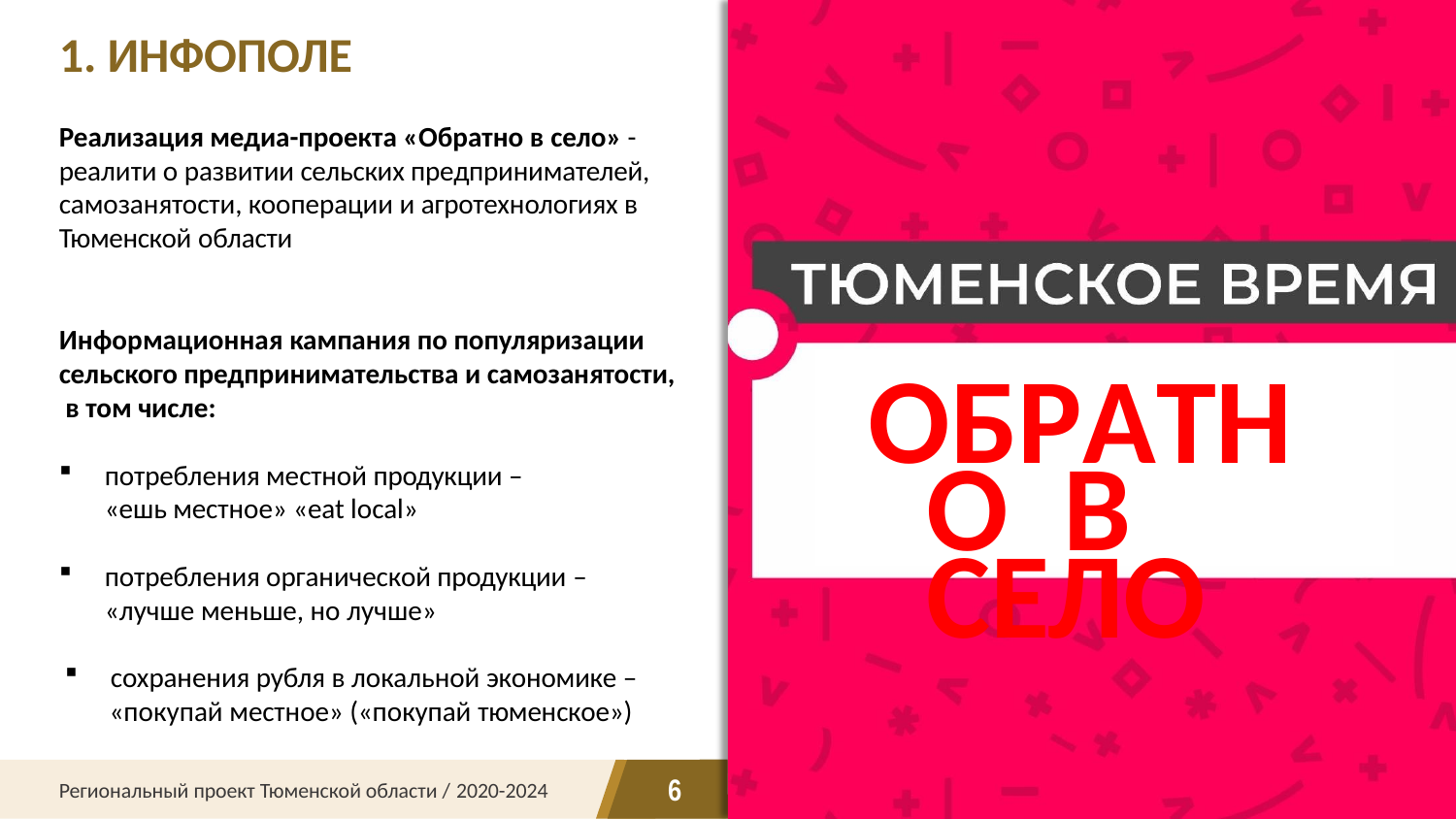

# 1. ИНФОПОЛЕ
Реализация медиа-проекта «Обратно в село» -  реалити о развитии сельских предпринимателей,  самозанятости, кооперации и агротехнологиях в  Тюменской области
Информационная кампания по популяризации  сельского предпринимательства и самозанятости,  в том числе:

потребления местной продукции –
«ешь местное» «eat local»

потребления органической продукции –
«лучше меньше, но лучше»

сохранения рубля в локальной экономике –
«покупай местное» («покупай тюменское»)
ОБРАТНО  В СЕЛО
6
Региональный проект Тюменской области / 2020-2024